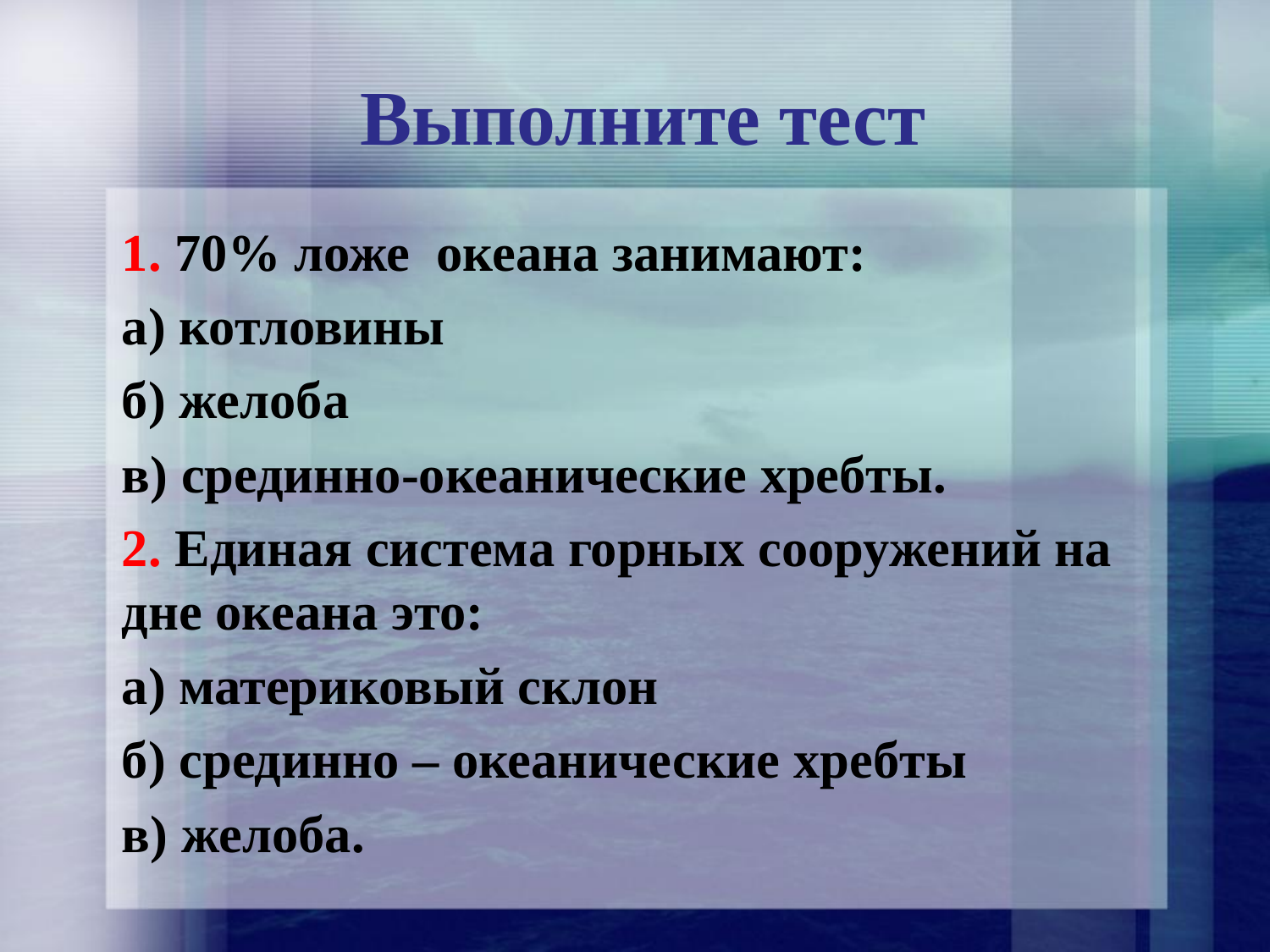

# Выполните тест
1. 70% ложе  океана занимают:
а) котловины
б) желоба
в) срединно-океанические хребты.
2. Единая система горных сооружений на дне океана это:
а) материковый склон
б) срединно – океанические хребты
в) желоба.